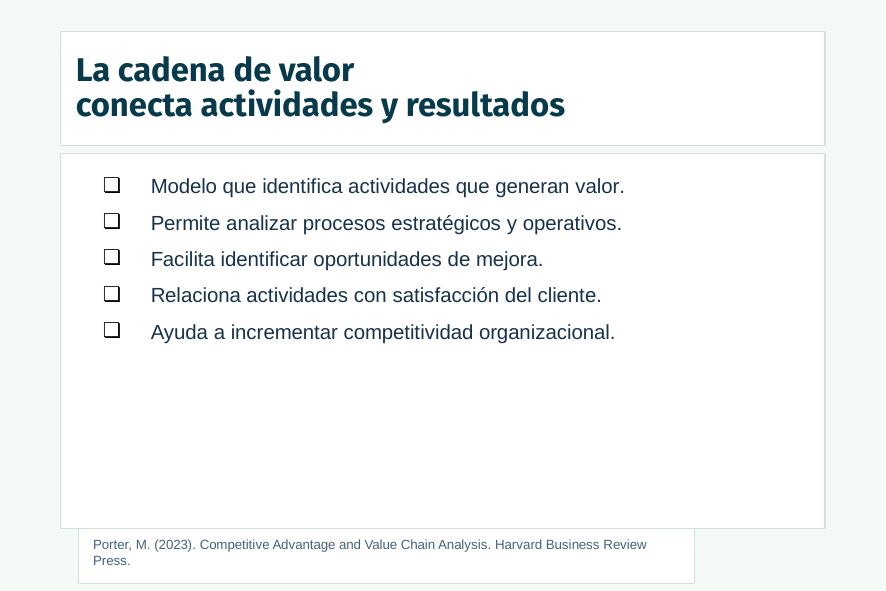

# La cadena de valor
conecta actividades y resultados
Modelo que identifica actividades que generan valor.
Permite analizar procesos estratégicos y operativos.
Facilita identificar oportunidades de mejora.
Relaciona actividades con satisfacción del cliente.
Ayuda a incrementar competitividad organizacional.
Porter, M. (2023). Competitive Advantage and Value Chain Analysis. Harvard Business Review Press.